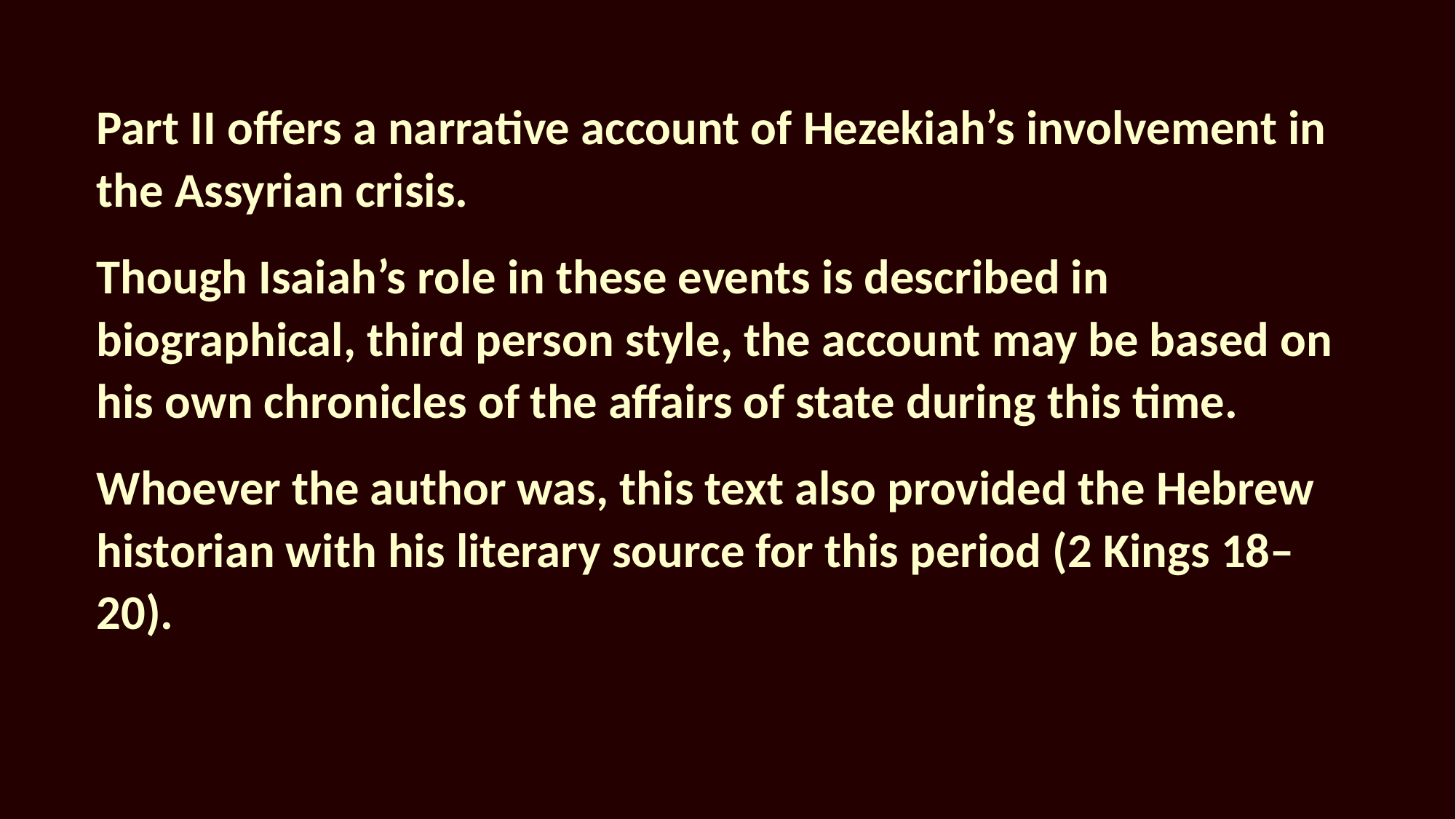

Part II offers a narrative account of Hezekiah’s involvement in the Assyrian crisis.
Though Isaiah’s role in these events is described in biographical, third person style, the account may be based on his own chronicles of the affairs of state during this time.
Whoever the author was, this text also provided the Hebrew historian with his literary source for this period (2 Kings 18–20).